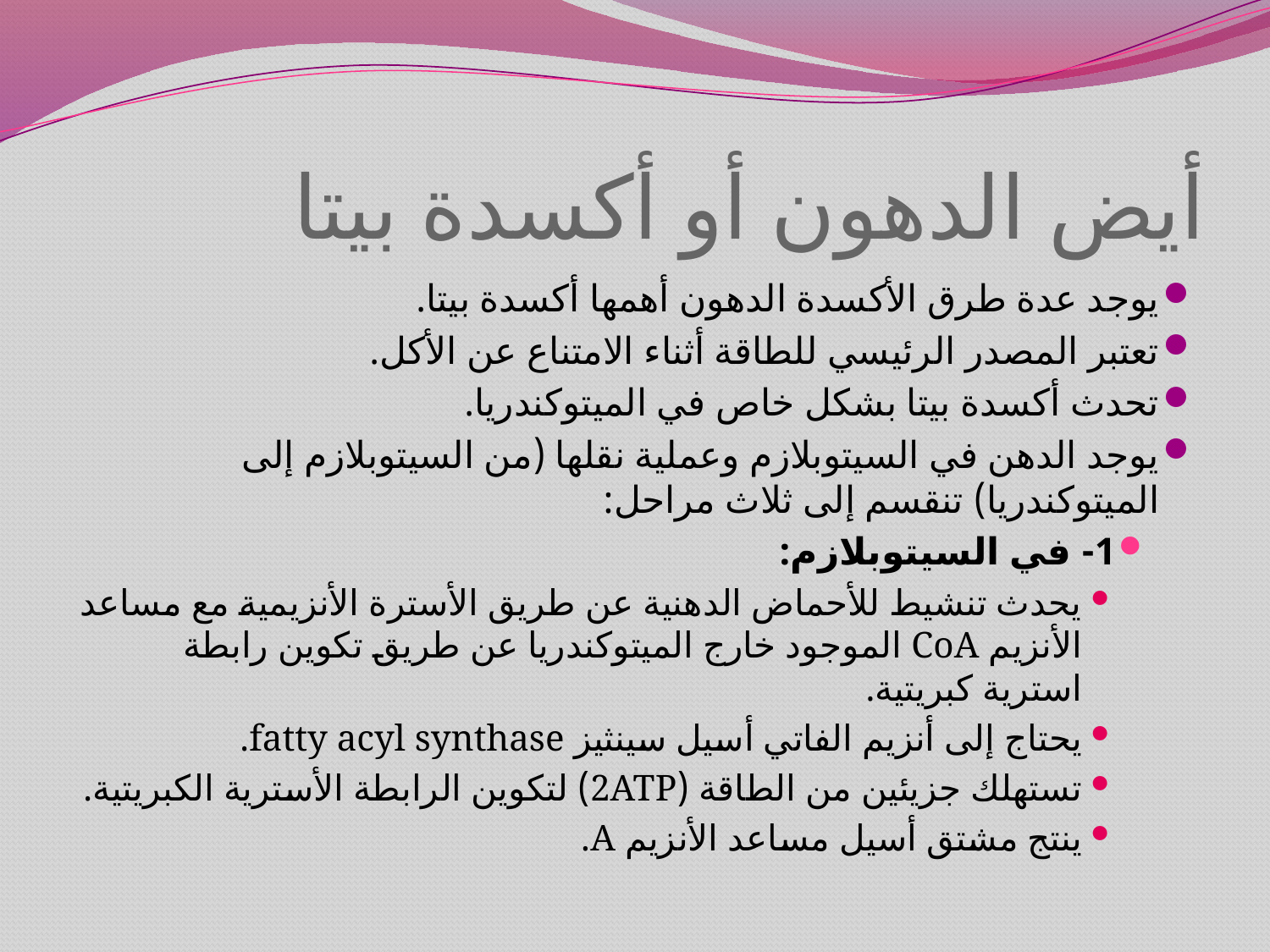

# أيض الدهون أو أكسدة بيتا
يوجد عدة طرق الأكسدة الدهون أهمها أكسدة بيتا.
تعتبر المصدر الرئيسي للطاقة أثناء الامتناع عن الأكل.
تحدث أكسدة بيتا بشكل خاص في الميتوكندريا.
يوجد الدهن في السيتوبلازم وعملية نقلها (من السيتوبلازم إلى الميتوكندريا) تنقسم إلى ثلاث مراحل:
1- في السيتوبلازم:
يحدث تنشيط للأحماض الدهنية عن طريق الأسترة الأنزيمية مع مساعد الأنزيم CoA الموجود خارج الميتوكندريا عن طريق تكوين رابطة استرية كبريتية.
يحتاج إلى أنزيم الفاتي أسيل سينثيز fatty acyl synthase.
تستهلك جزيئين من الطاقة (2ATP) لتكوين الرابطة الأسترية الكبريتية.
ينتج مشتق أسيل مساعد الأنزيم A.